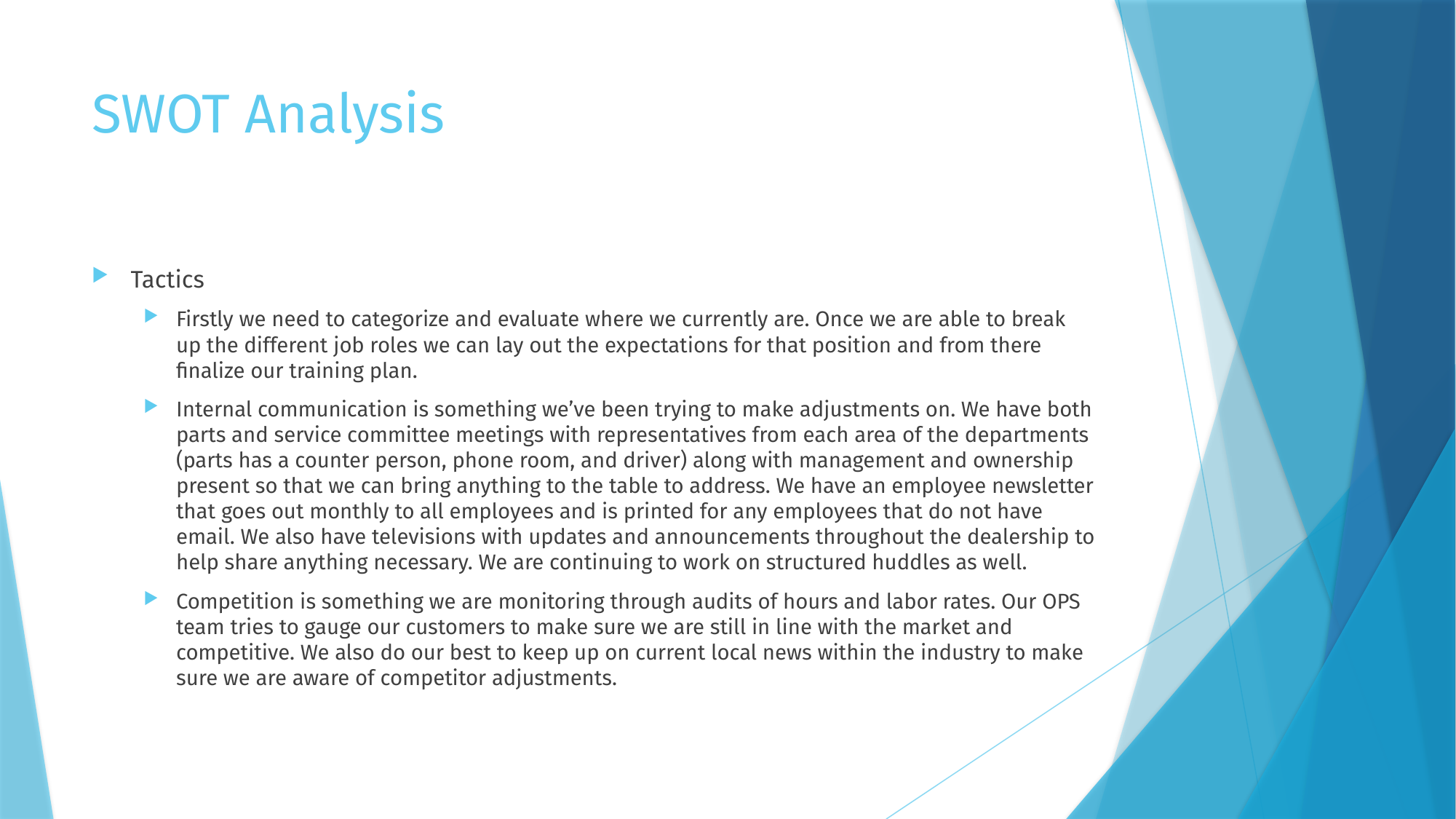

# SWOT Analysis
Tactics
Firstly we need to categorize and evaluate where we currently are. Once we are able to break up the different job roles we can lay out the expectations for that position and from there finalize our training plan.
Internal communication is something we’ve been trying to make adjustments on. We have both parts and service committee meetings with representatives from each area of the departments (parts has a counter person, phone room, and driver) along with management and ownership present so that we can bring anything to the table to address. We have an employee newsletter that goes out monthly to all employees and is printed for any employees that do not have email. We also have televisions with updates and announcements throughout the dealership to help share anything necessary. We are continuing to work on structured huddles as well.
Competition is something we are monitoring through audits of hours and labor rates. Our OPS team tries to gauge our customers to make sure we are still in line with the market and competitive. We also do our best to keep up on current local news within the industry to make sure we are aware of competitor adjustments.